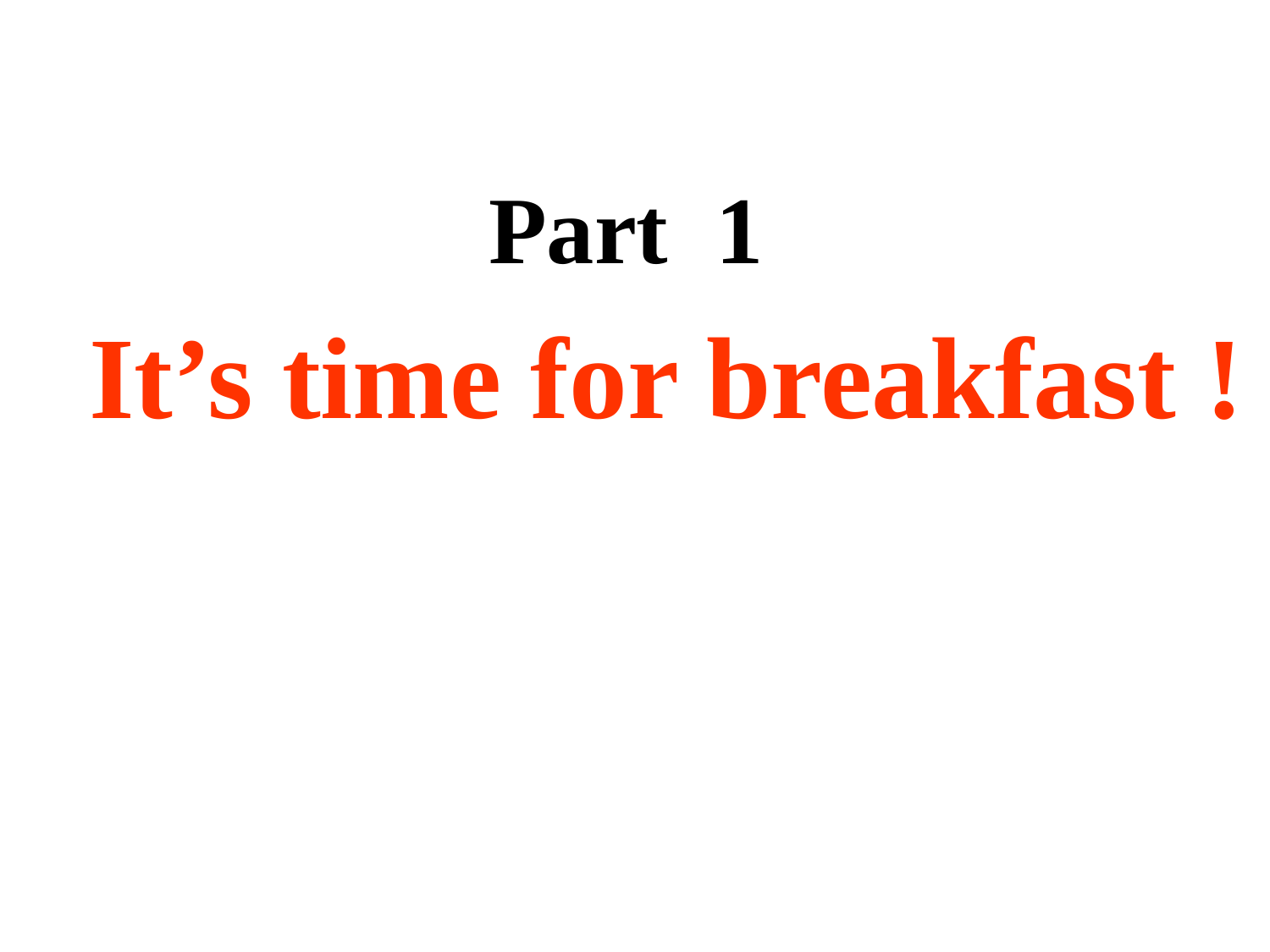

# Part  1
It’s time for breakfast !